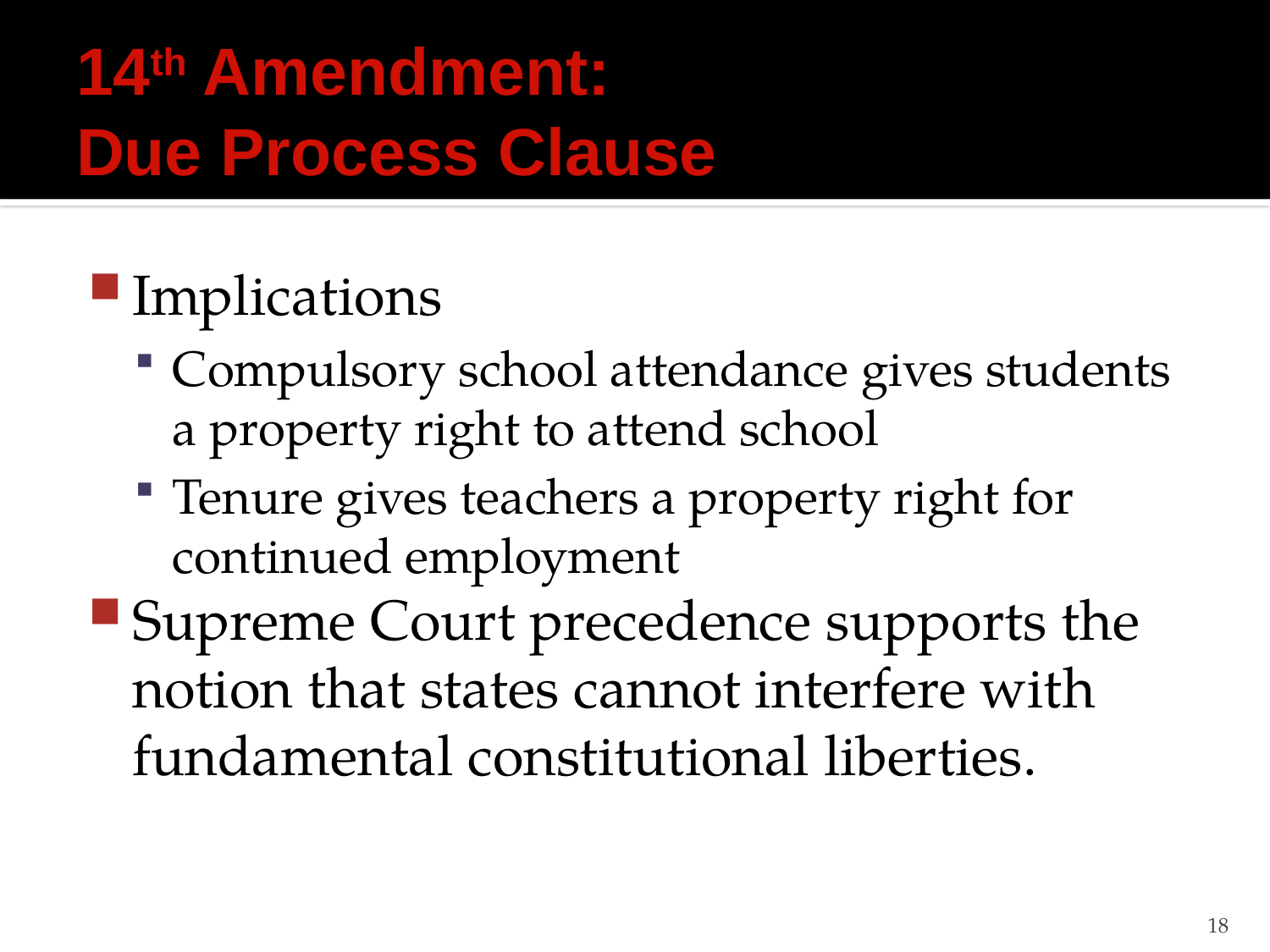

# 14th Amendment: Due Process Clause
Implications
Compulsory school attendance gives students a property right to attend school
Tenure gives teachers a property right for continued employment
Supreme Court precedence supports the notion that states cannot interfere with fundamental constitutional liberties.
18